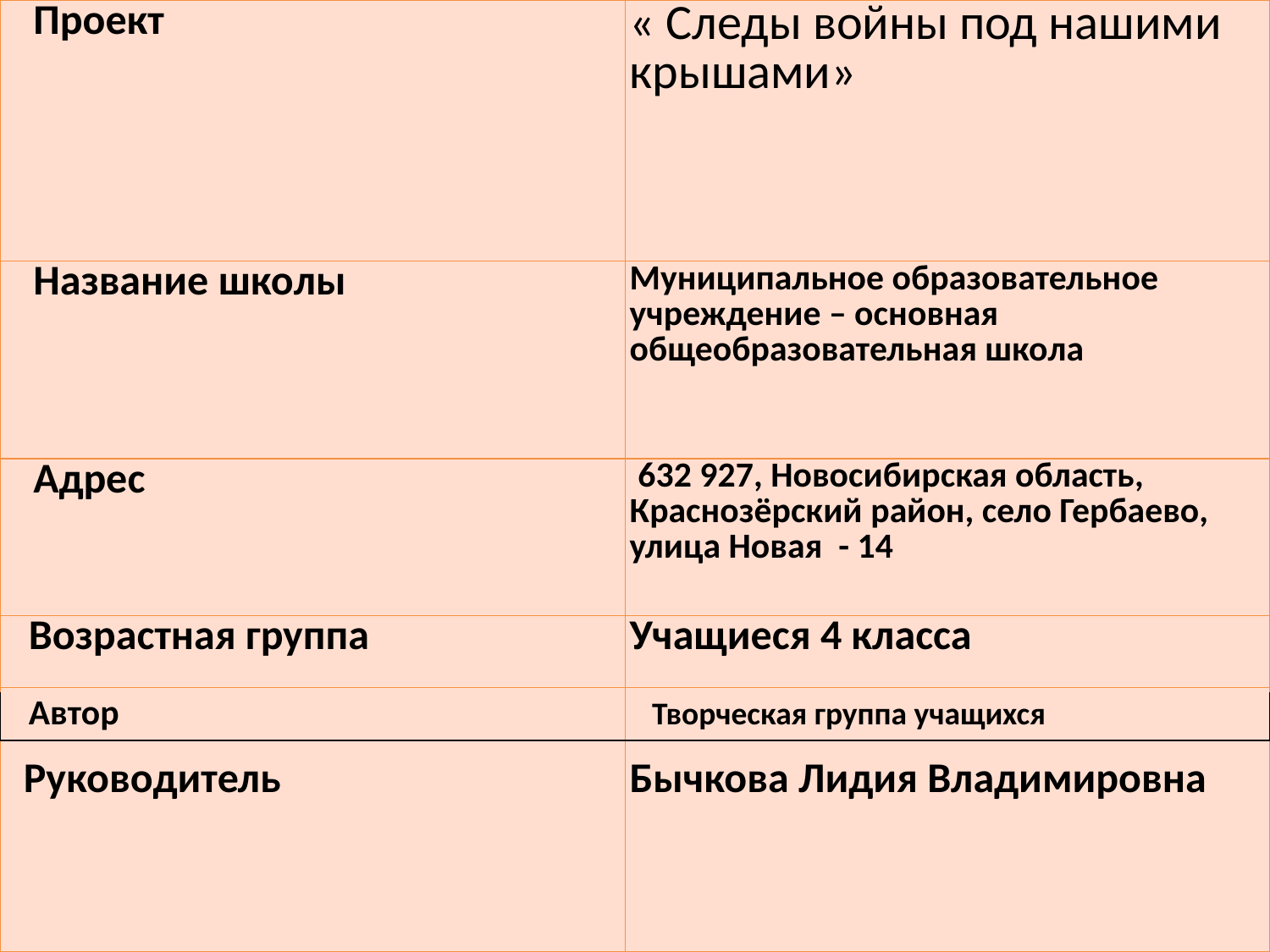

| Проект | « Следы войны под нашими крышами» |
| --- | --- |
| Название школы | Муниципальное образовательное учреждение – основная общеобразовательная школа |
| Адрес | 632 927, Новосибирская область, Краснозёрский район, село Гербаево, улица Новая - 14 |
| Возрастная группа | Учащиеся 4 класса |
| Руководитель | Бычкова Лидия Владимировна |
| Автор Творческая группа учащихся |
| --- |